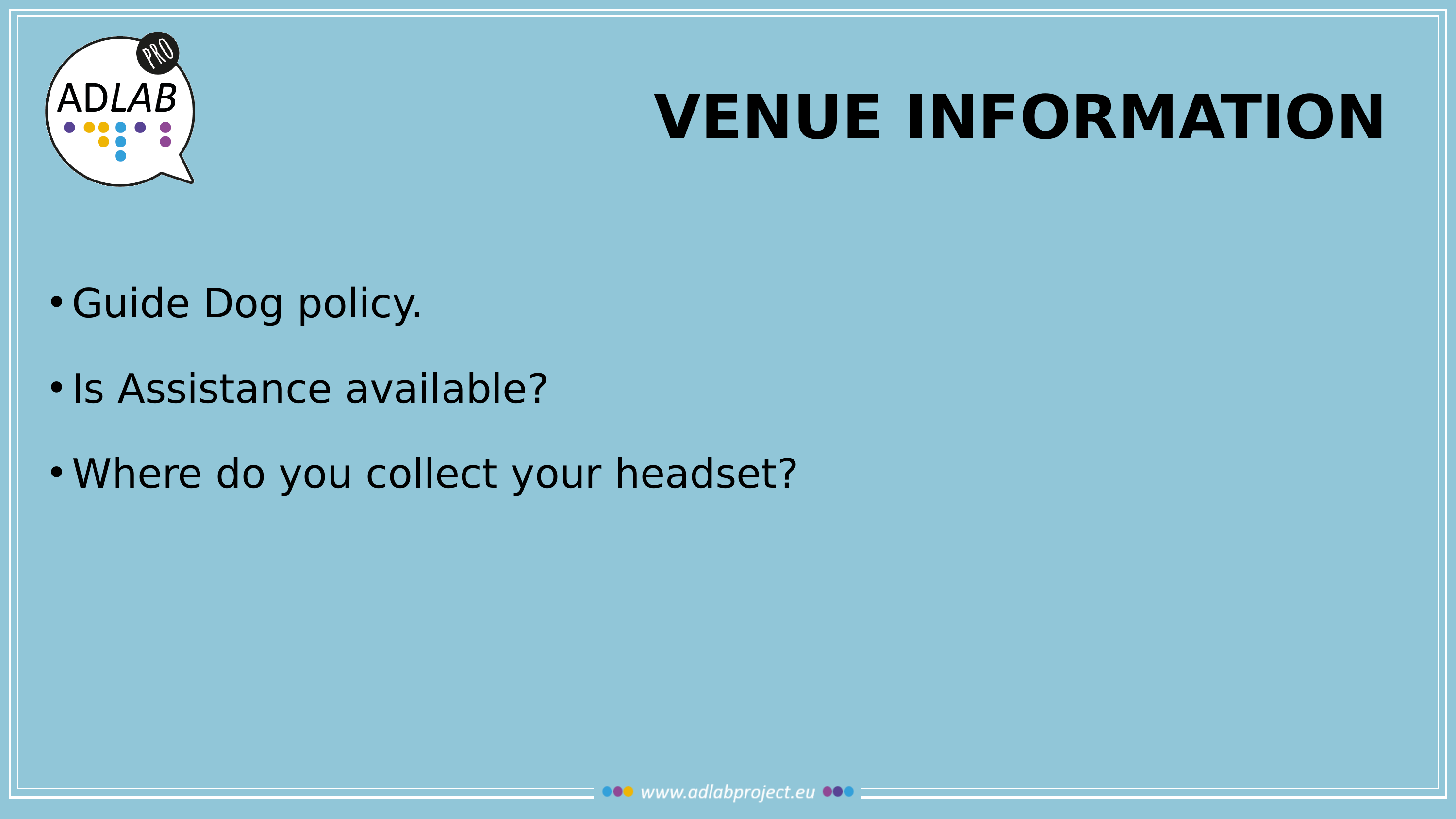

# Venue information
Guide Dog policy.
Is Assistance available?
Where do you collect your headset?